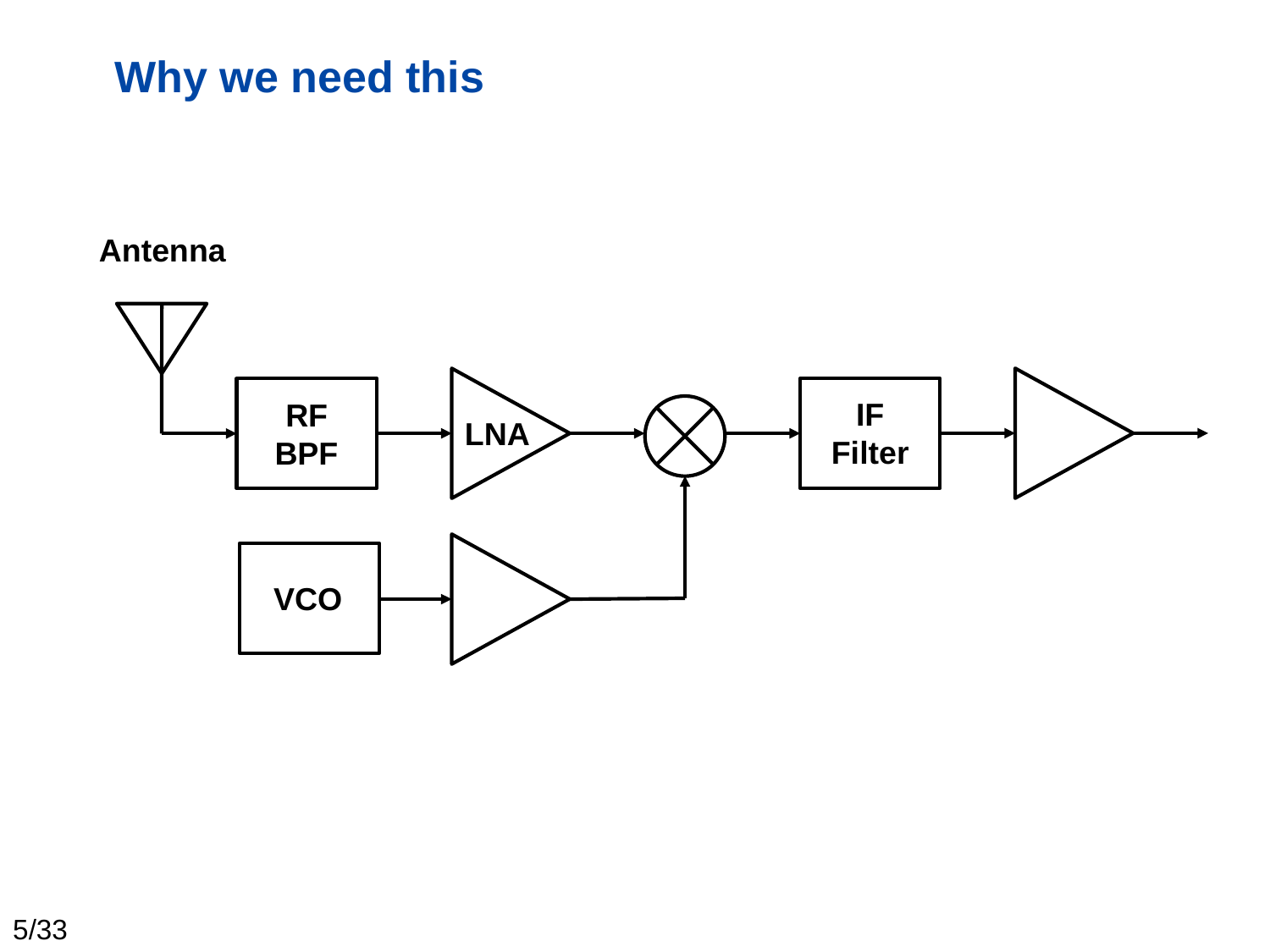

# Why we need this
Antenna

IF
Filter
RF
BPF

LNA

VCO